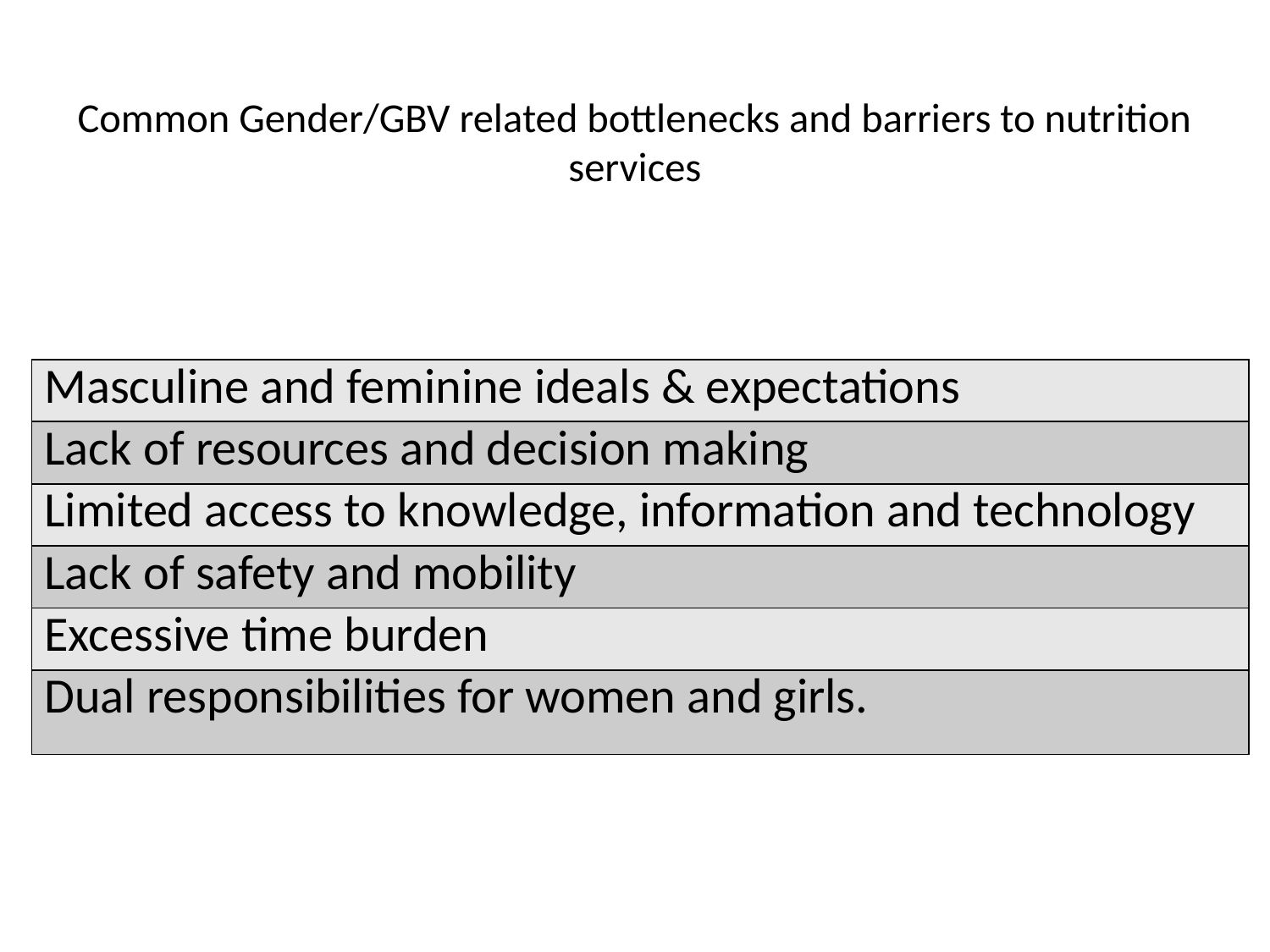

# Common Gender/GBV related bottlenecks and barriers to nutrition services
| Masculine and feminine ideals & expectations |
| --- |
| Lack of resources and decision making |
| Limited access to knowledge, information and technology |
| Lack of safety and mobility |
| Excessive time burden |
| Dual responsibilities for women and girls. |